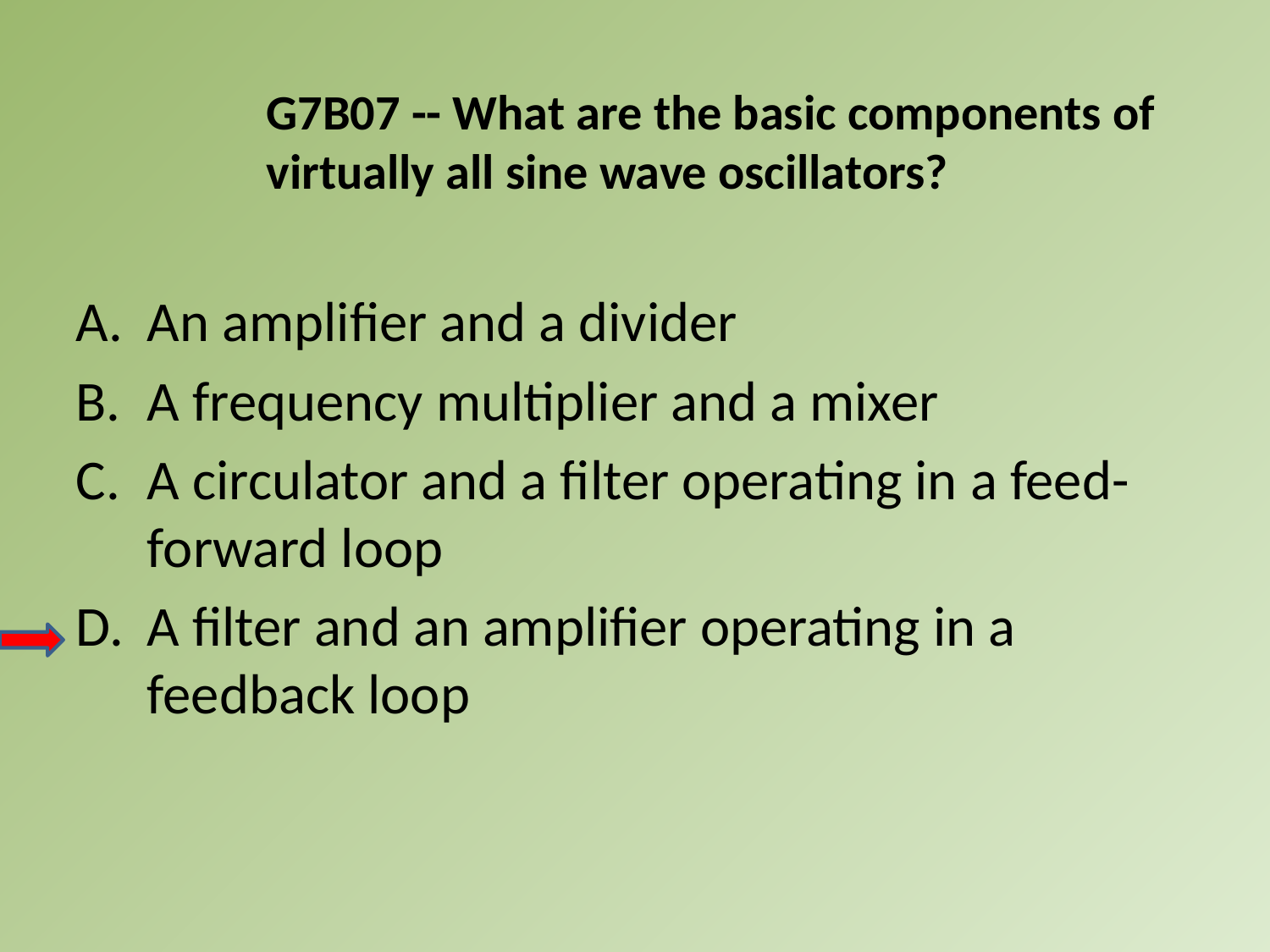

G7B07 -- What are the basic components of virtually all sine wave oscillators?
A.	An amplifier and a divider
B.	A frequency multiplier and a mixer
C.	A circulator and a filter operating in a feed-forward loop
D.	A filter and an amplifier operating in a feedback loop